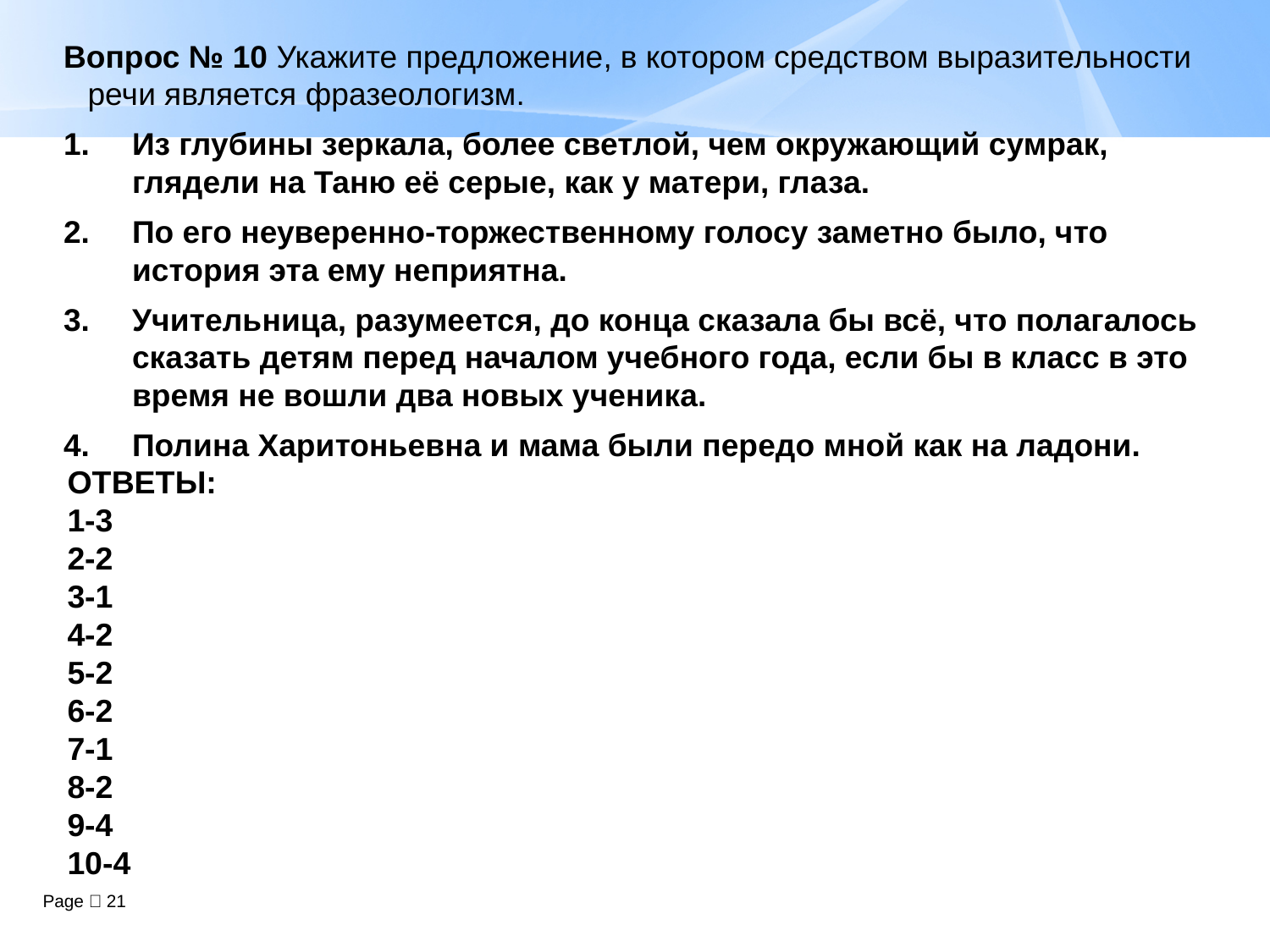

Вопрос № 10 Укажите предложение, в котором средством выразительности речи является фразеологизм.
Из глубины зеркала, более светлой, чем окружающий сумрак, глядели на Таню её серые, как у матери, глаза.
По его неуверенно-торжественному голосу заметно было, что история эта ему неприятна.
Учительница, разумеется, до конца сказала бы всё, что полагалось сказать детям перед началом учебного года, если бы в класс в это время не вошли два новых ученика.
Полина Харитоньевна и мама были передо мной как на ладони.
ОТВЕТЫ:
1-3
2-2
3-1
4-2
5-2
6-2
7-1
8-2
9-4
10-4